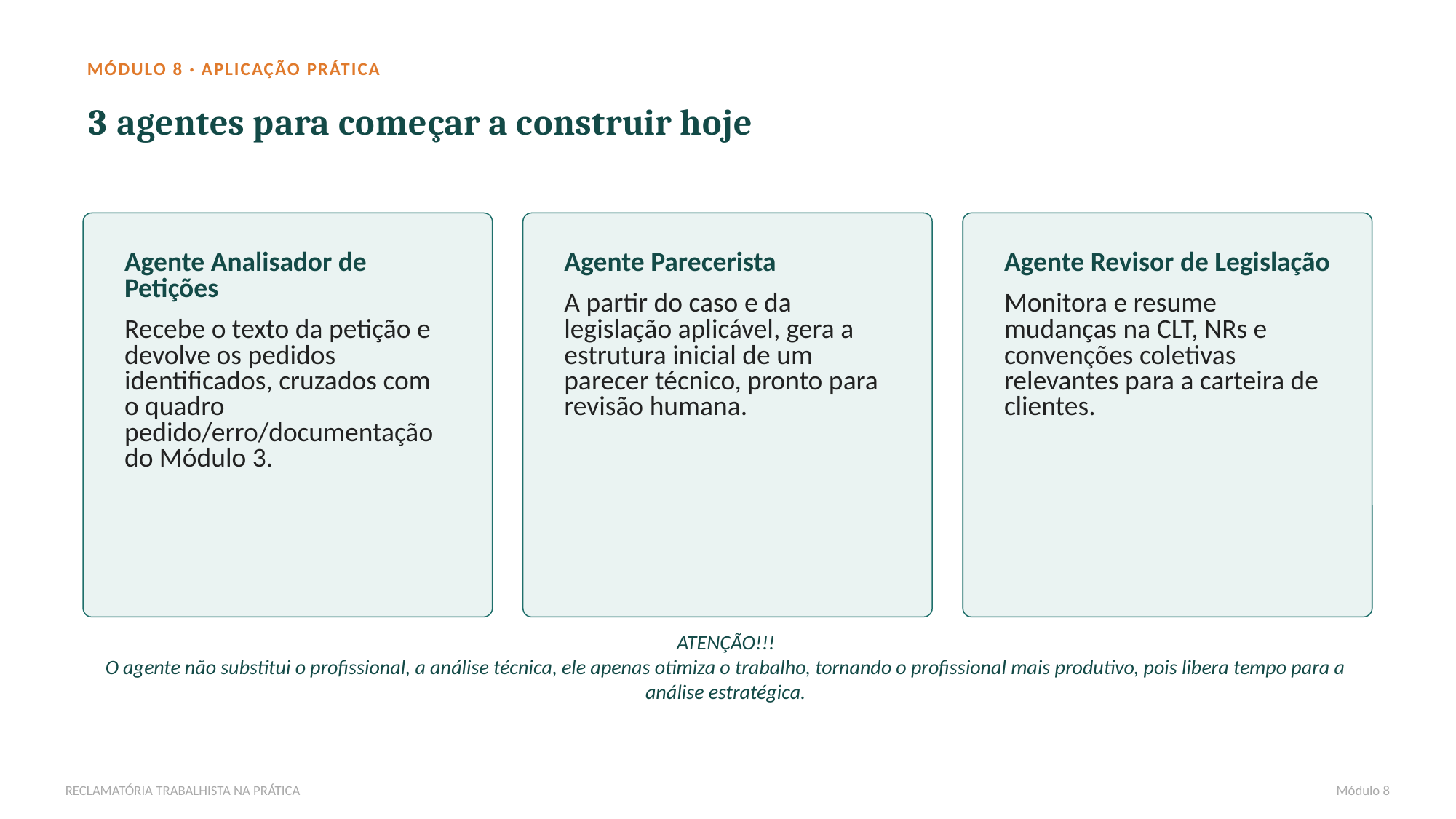

MÓDULO 8 · APLICAÇÃO PRÁTICA
3 agentes para começar a construir hoje

Agente Analisador de Petições
Recebe o texto da petição e devolve os pedidos identificados, cruzados com o quadro pedido/erro/documentação do Módulo 3.
Agente Parecerista
A partir do caso e da legislação aplicável, gera a estrutura inicial de um parecer técnico, pronto para revisão humana.
Agente Revisor de Legislação
Monitora e resume mudanças na CLT, NRs e convenções coletivas relevantes para a carteira de clientes.
ATENÇÃO!!!
O agente não substitui o profissional, a análise técnica, ele apenas otimiza o trabalho, tornando o profissional mais produtivo, pois libera tempo para a análise estratégica.
RECLAMATÓRIA TRABALHISTA NA PRÁTICA
Módulo 8